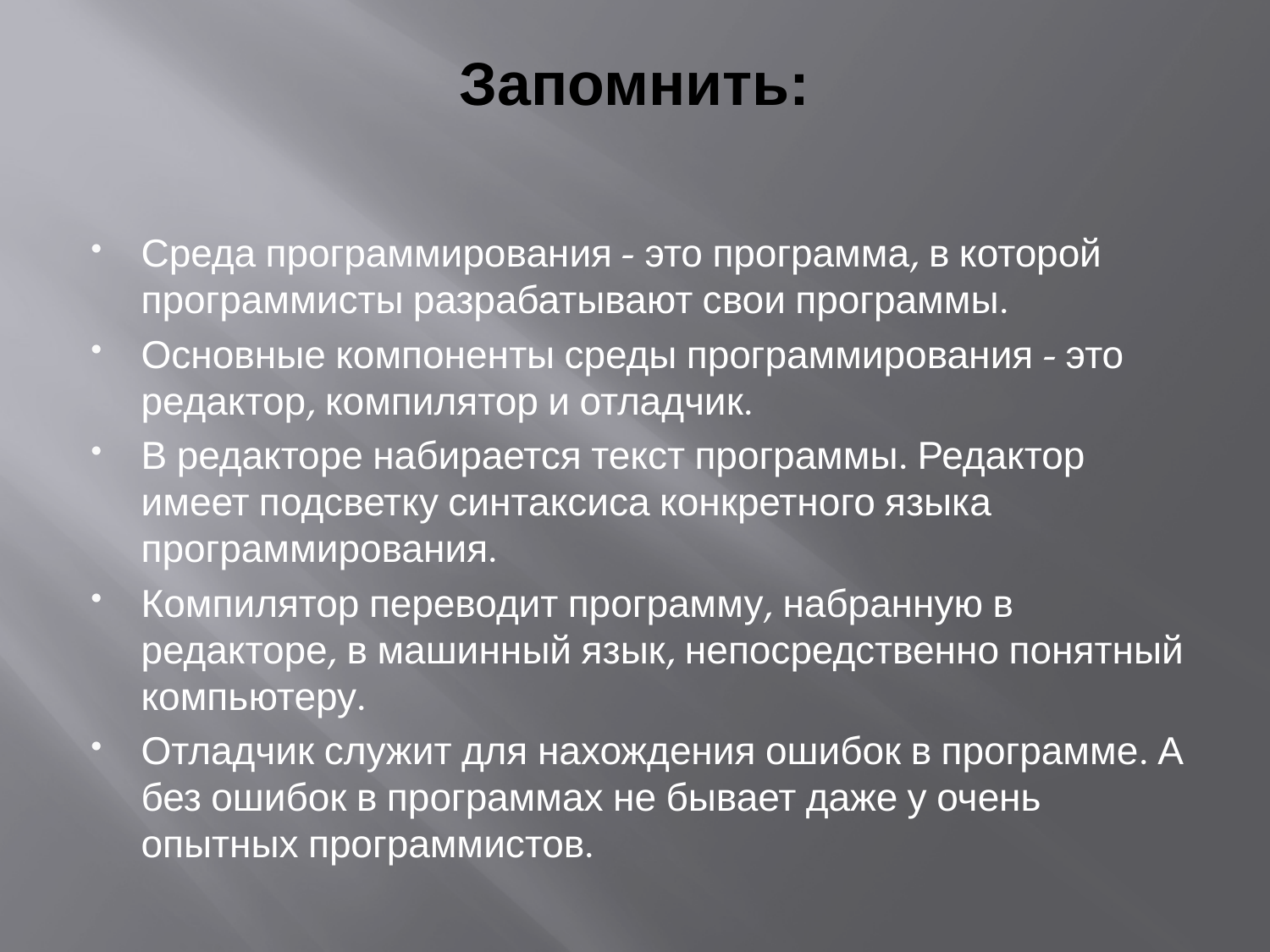

# Запомнить:
Среда программирования - это программа, в которой программисты разрабатывают свои программы.
Основные компоненты среды программирования - это редактор, компилятор и отладчик.
В редакторе набирается текст программы. Редактор имеет подсветку синтаксиса конкретного языка программирования.
Компилятор переводит программу, набранную в редакторе, в машинный язык, непосредственно понятный компьютеру.
Отладчик служит для нахождения ошибок в программе. А без ошибок в программах не бывает даже у очень опытных программистов.